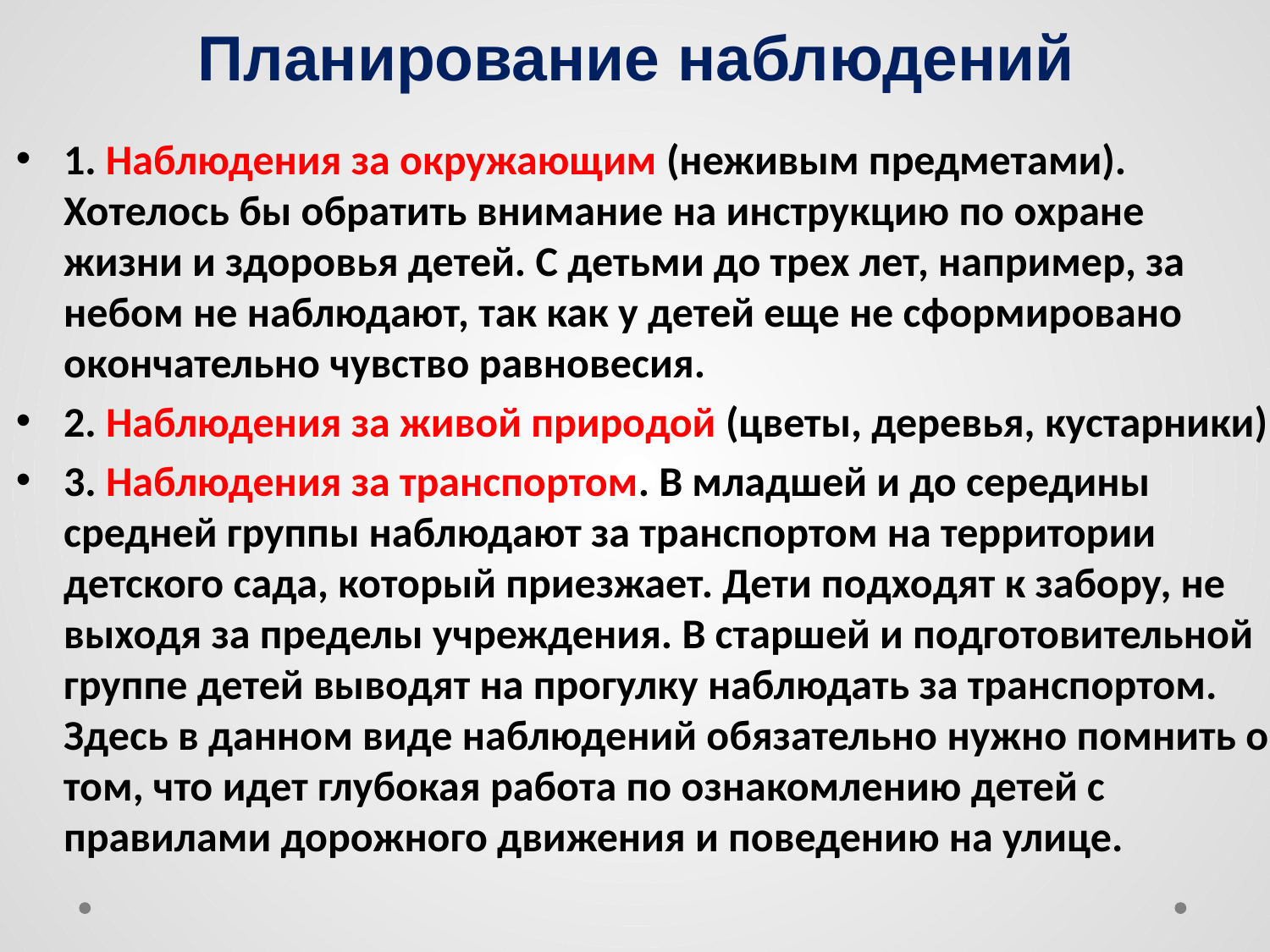

# Планирование наблюдений
1. Наблюдения за окружающим (неживым предметами). Хотелось бы обратить внимание на инструкцию по охране жизни и здоровья детей. С детьми до трех лет, например, за небом не наблюдают, так как у детей еще не сформировано окончательно чувство равновесия.
2. Наблюдения за живой природой (цветы, деревья, кустарники)
3. Наблюдения за транспортом. В младшей и до середины средней группы наблюдают за транспортом на территории детского сада, который приезжает. Дети подходят к забору, не выходя за пределы учреждения. В старшей и подготовительной группе детей выводят на прогулку наблюдать за транспортом. Здесь в данном виде наблюдений обязательно нужно помнить о том, что идет глубокая работа по ознакомлению детей с правилами дорожного движения и поведению на улице.